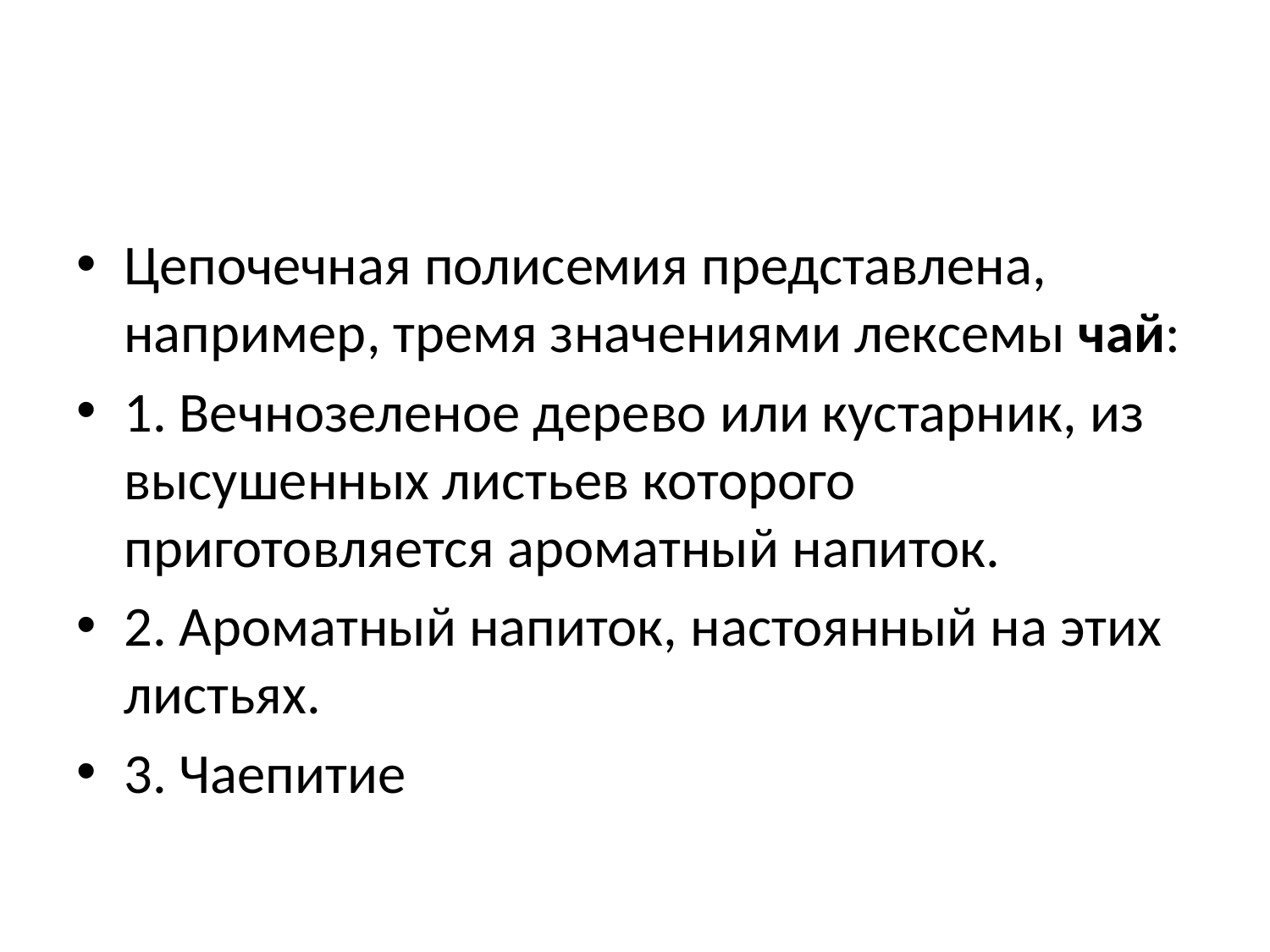

#
Цепочечная полисемия представлена, например, тремя значениями лексемы чай:
1. Вечнозеленое дерево или кустарник, из высушенных листьев которого приготовляется ароматный напиток.
2. Ароматный напиток, настоянный на этих листьях.
3. Чаепитие